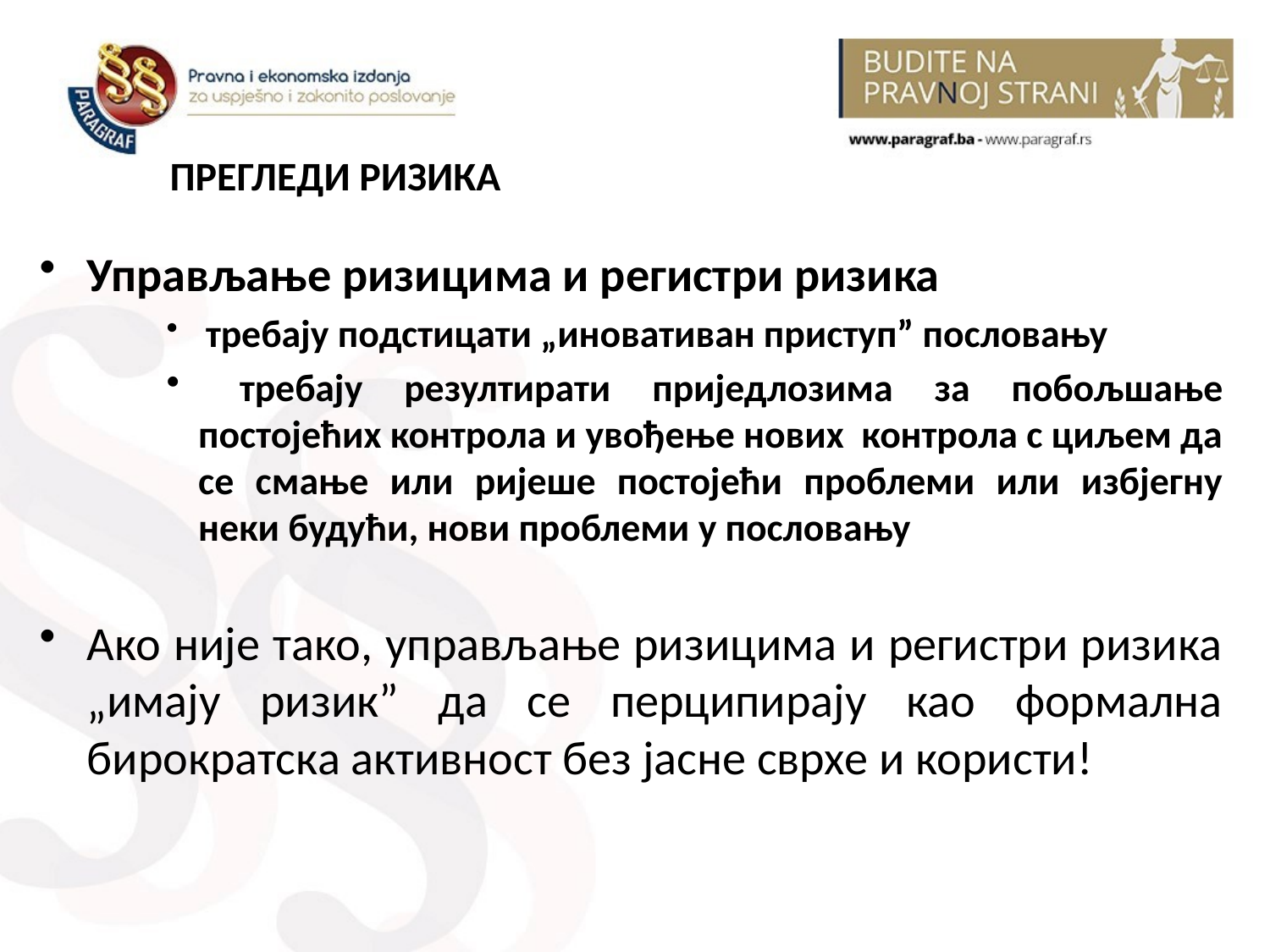

# ПРЕГЛЕДИ РИЗИКА
Управљање ризицима и регистри ризика
 требају подстицати „иновативан приступ” пословању
 требају резултирати приједлозима за побољшање постојећих контрола и увођење нових  контрола с циљем да се смање или ријеше постојећи проблеми или избјегну неки будући, нови проблеми у пословању

Ако није тако, управљање ризицима и регистри ризика „имају ризик” да се перципирају као формална бирократска активност без јасне сврхе и користи!